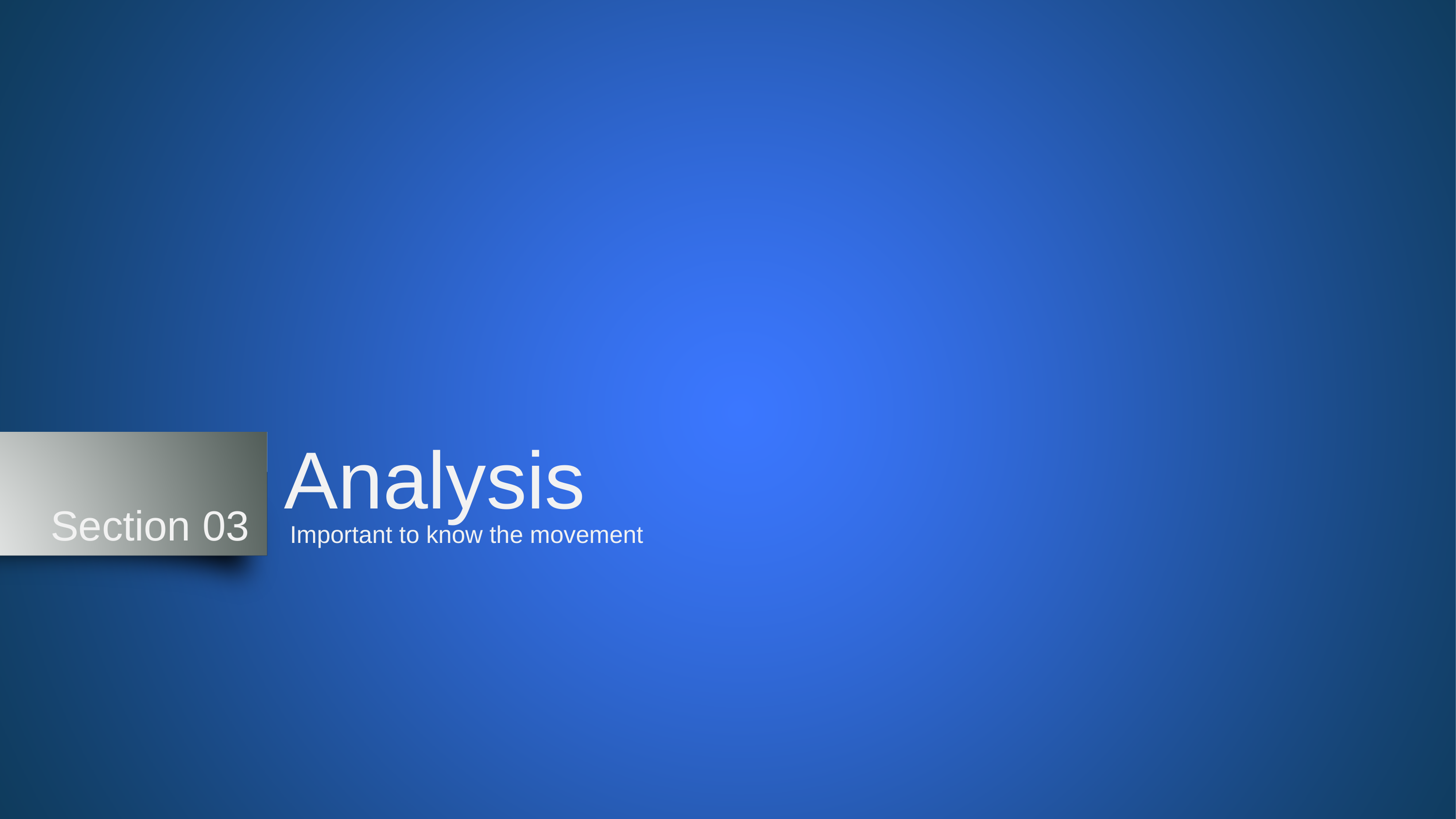

# Analysis
Section 03
Important to know the movement